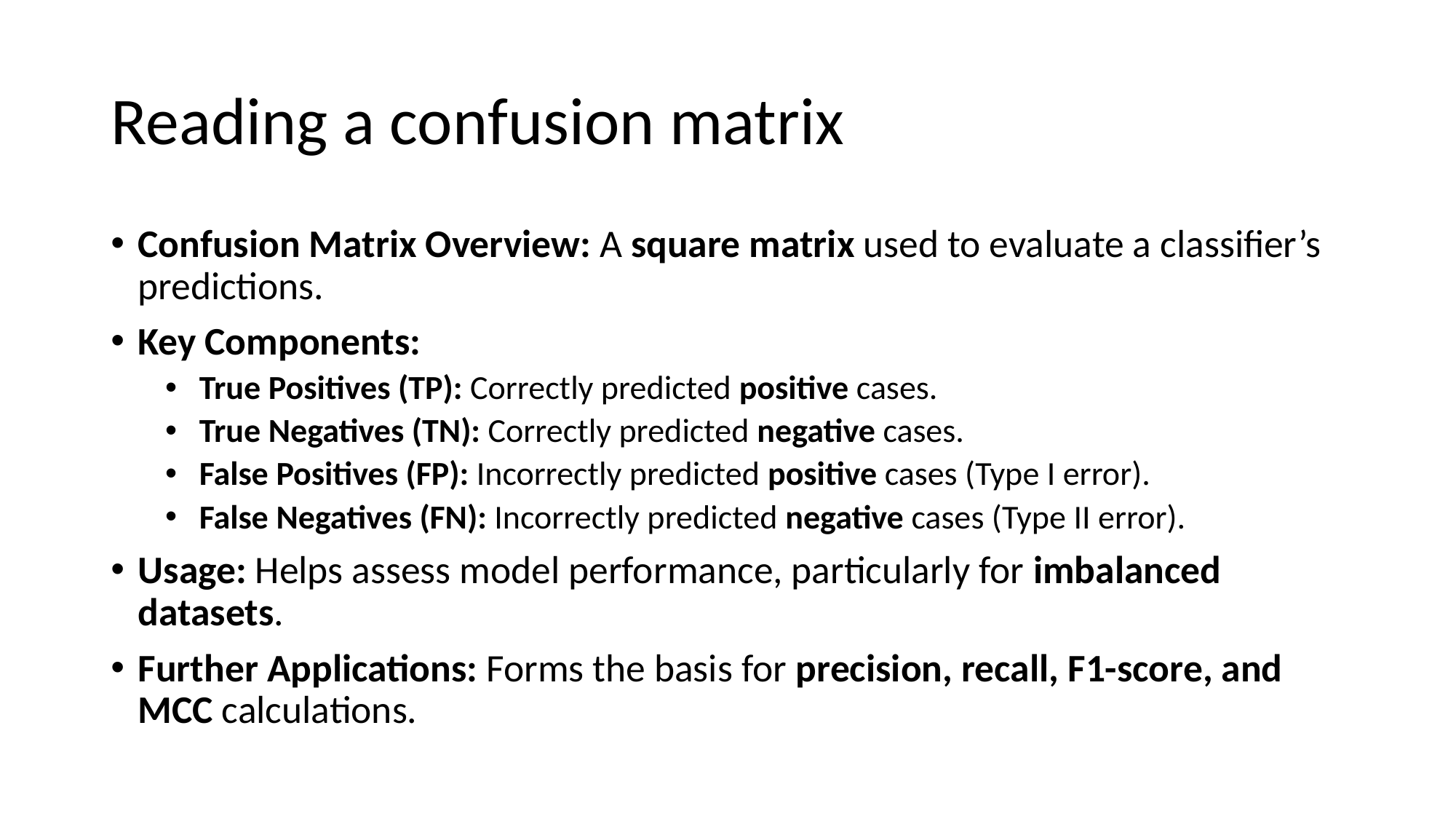

# Reading a confusion matrix
Confusion Matrix Overview: A square matrix used to evaluate a classifier’s predictions.
Key Components:
True Positives (TP): Correctly predicted positive cases.
True Negatives (TN): Correctly predicted negative cases.
False Positives (FP): Incorrectly predicted positive cases (Type I error).
False Negatives (FN): Incorrectly predicted negative cases (Type II error).
Usage: Helps assess model performance, particularly for imbalanced datasets.
Further Applications: Forms the basis for precision, recall, F1-score, and MCC calculations.